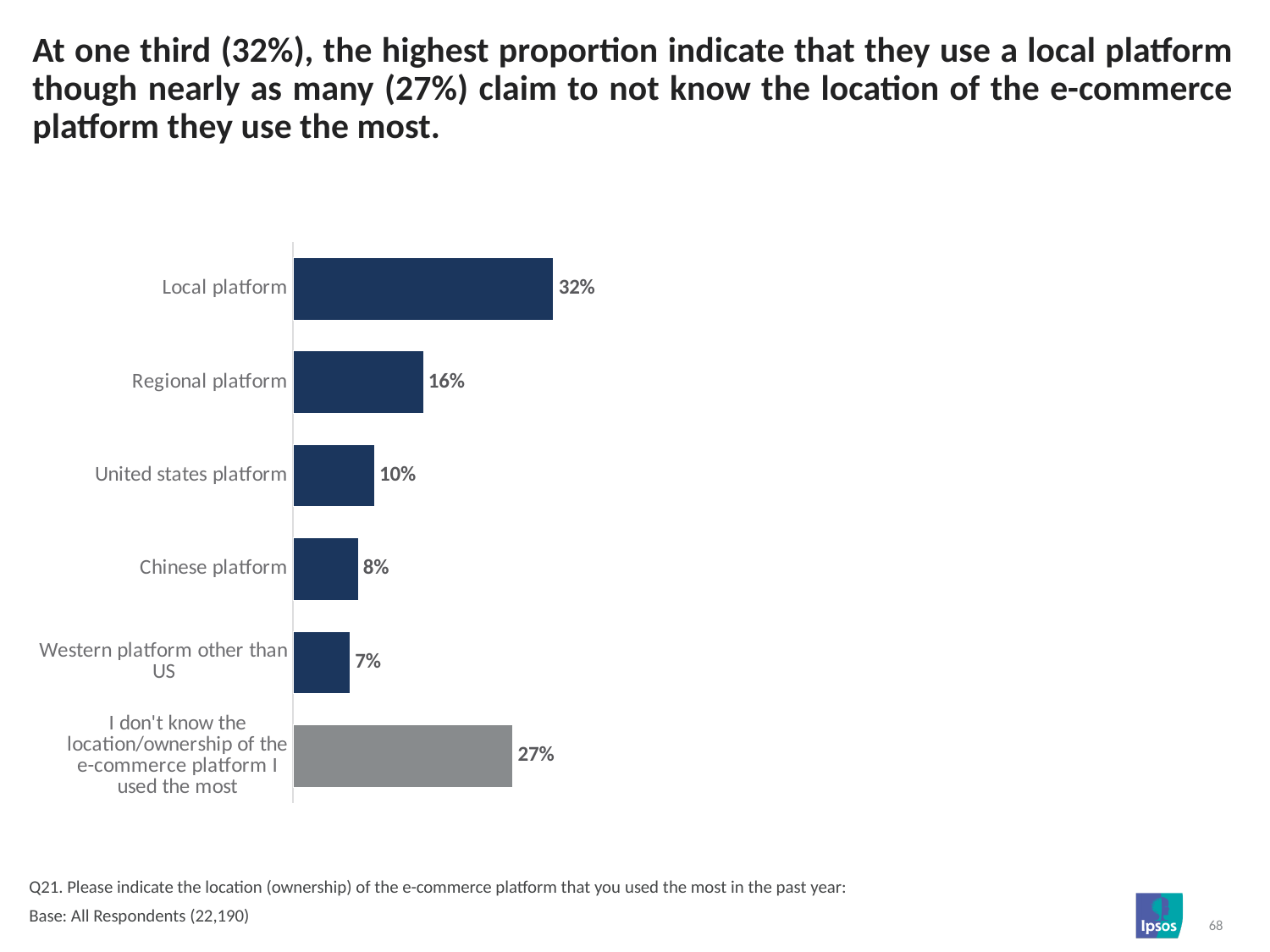

# At one third (32%), the highest proportion indicate that they use a local platform though nearly as many (27%) claim to not know the location of the e-commerce platform they use the most.

### Chart

| Category | Column1 |
|---|---|
| Local platform | 0.32 |
| Regional platform | 0.16 |
| United states platform | 0.1 |
| Chinese platform | 0.08 |
| Western platform other than US | 0.07 |
| I don't know the location/ownership of the e-commerce platform I used the most | 0.27 |
Q21. Please indicate the location (ownership) of the e-commerce platform that you used the most in the past year:
Base: All Respondents (22,190)